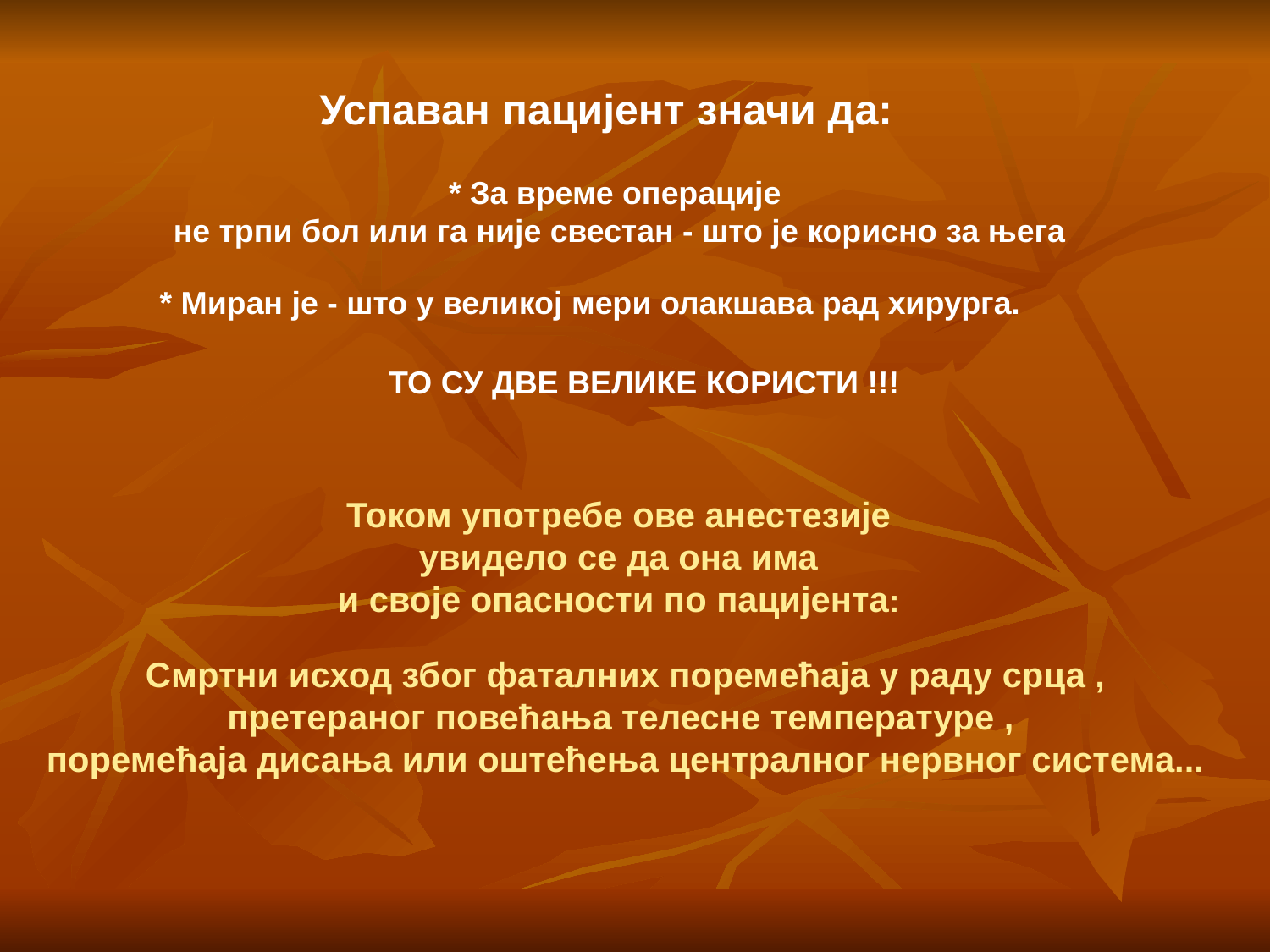

Успаван пацијент значи да:
* За време операције
 не трпи бол или га није свестан - што је корисно за њега
* Миран је - што у великој мери олакшава рад хирурга.
ТО СУ ДВЕ ВЕЛИКЕ КОРИСТИ !!!
Током употребе ове анестезије
 увидело се да она има
и своје опасности по пацијента:
Смртни исход због фаталних поремећаја у раду срца ,
претераног повећања телесне температуре ,
поремећаја дисања или оштећења централног нервног система...